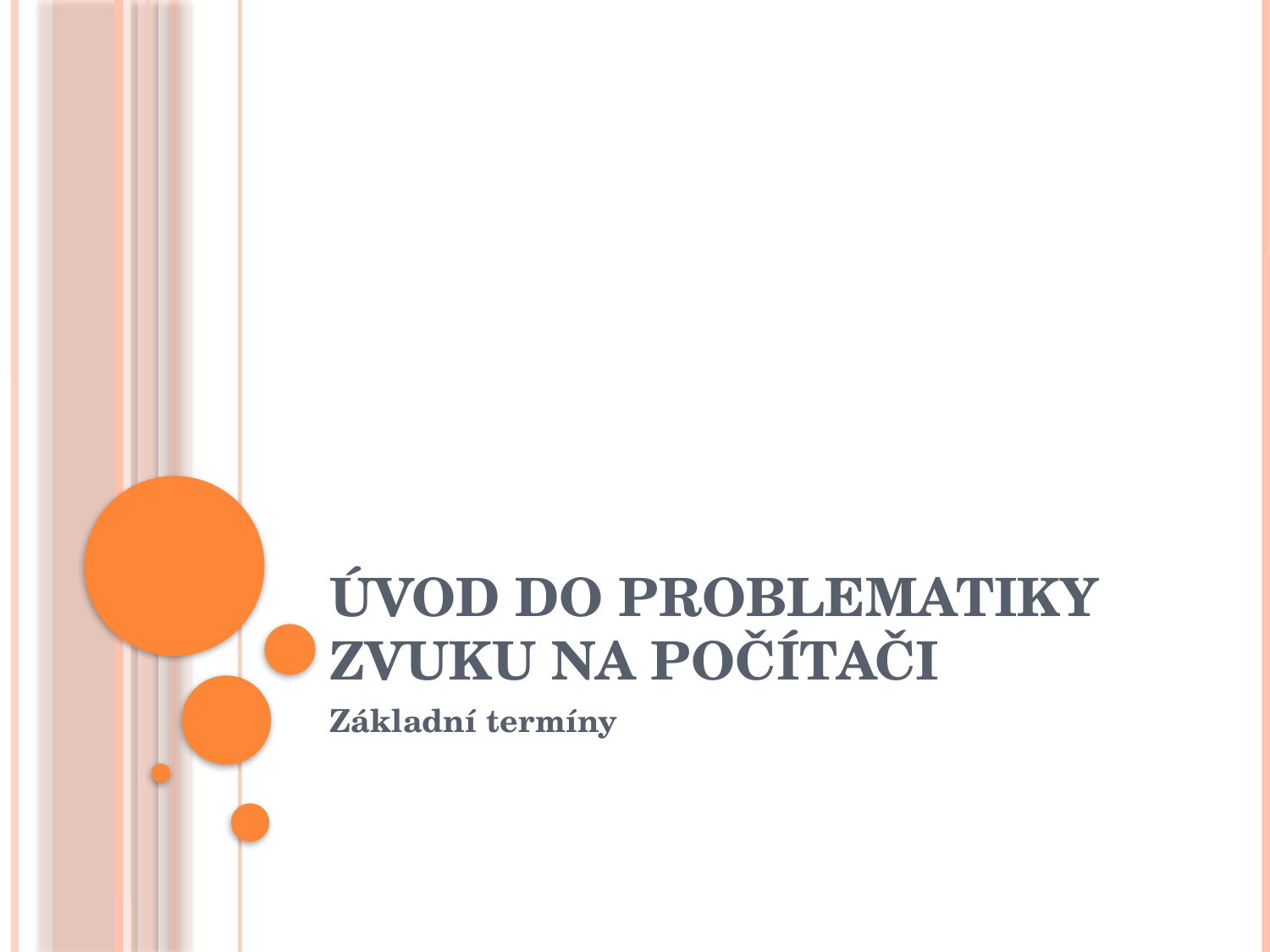

# Úvod do problematiky zvuku na počítači
Základní termíny